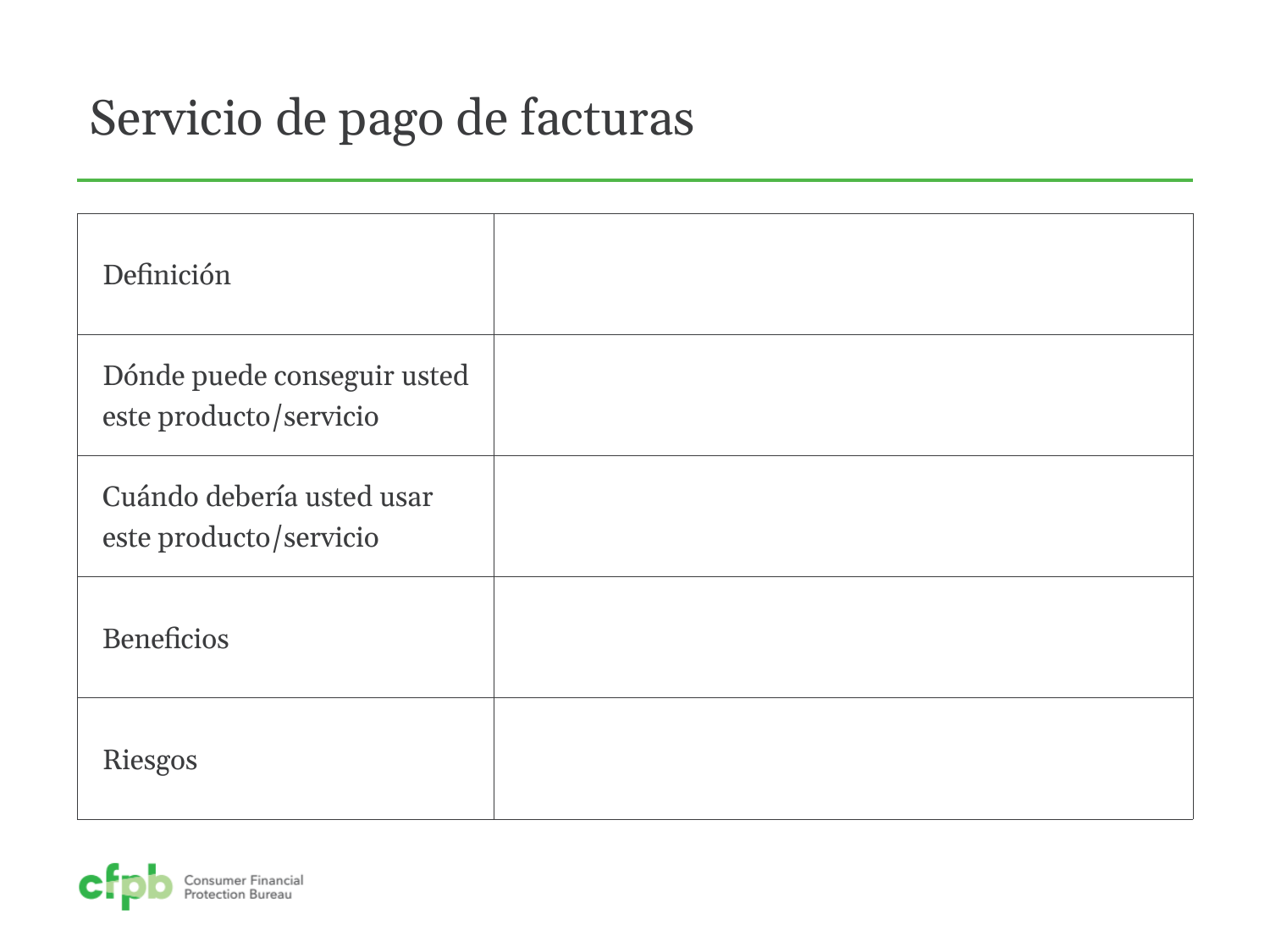

# Servicio de pago de facturas
| Definición |  |
| --- | --- |
| Dónde puede conseguir usted este producto/servicio |  |
| Cuándo debería usted usar este producto/servicio |  |
| Beneficios |  |
| Riesgos |  |